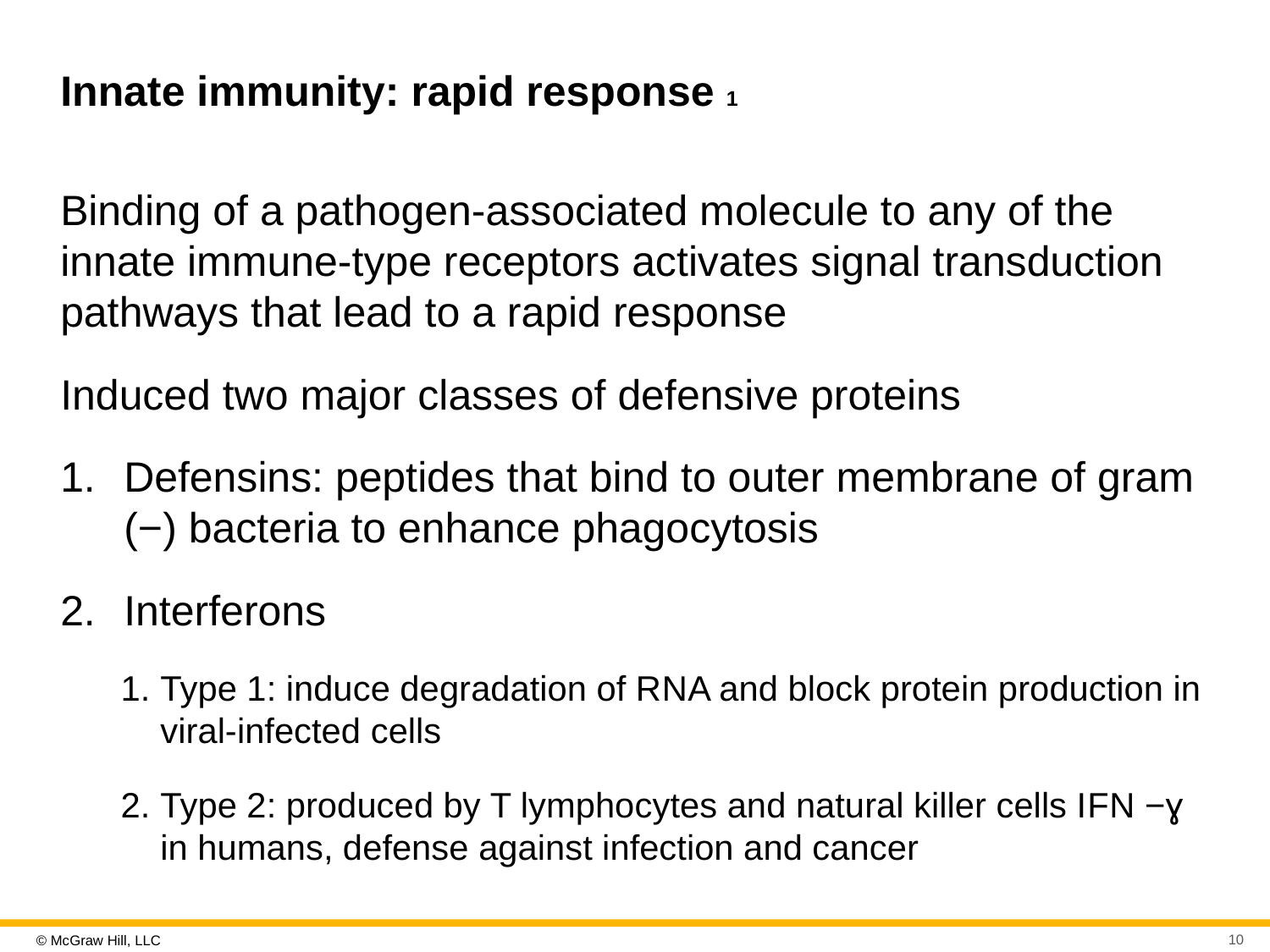

# Innate immunity: rapid response 1
Binding of a pathogen-associated molecule to any of the innate immune-type receptors activates signal transduction pathways that lead to a rapid response
Induced two major classes of defensive proteins
Defensins: peptides that bind to outer membrane of gram (−) bacteria to enhance phagocytosis
Interferons
Type 1: induce degradation of R N A and block protein production in viral-infected cells
Type 2: produced by T lymphocytes and natural killer cells I F N −ɣ in humans, defense against infection and cancer
10